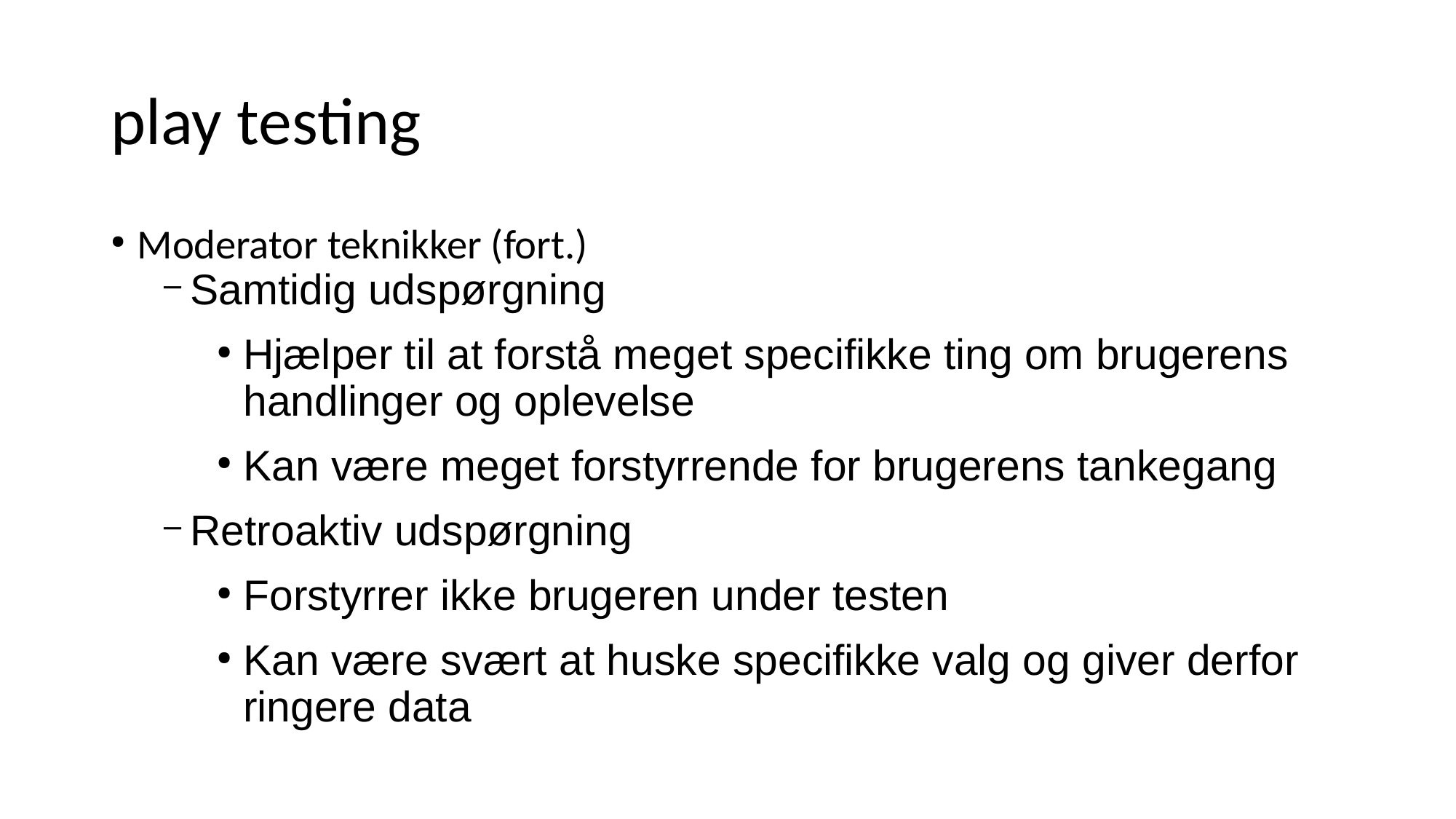

play testing
Moderator teknikker (fort.)
Samtidig udspørgning
Hjælper til at forstå meget specifikke ting om brugerens handlinger og oplevelse
Kan være meget forstyrrende for brugerens tankegang
Retroaktiv udspørgning
Forstyrrer ikke brugeren under testen
Kan være svært at huske specifikke valg og giver derfor ringere data